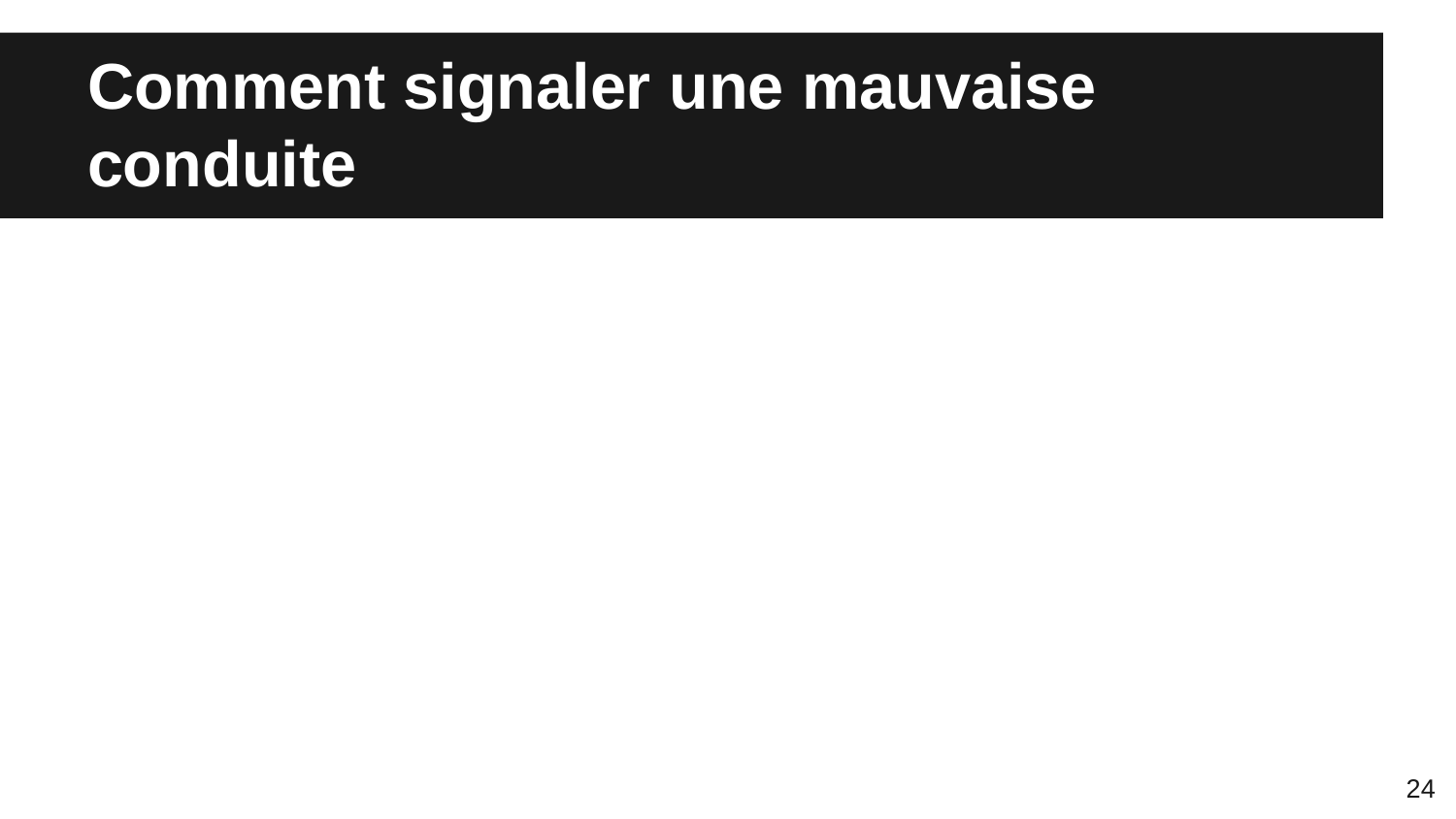

# Comment signaler une mauvaise conduite

24